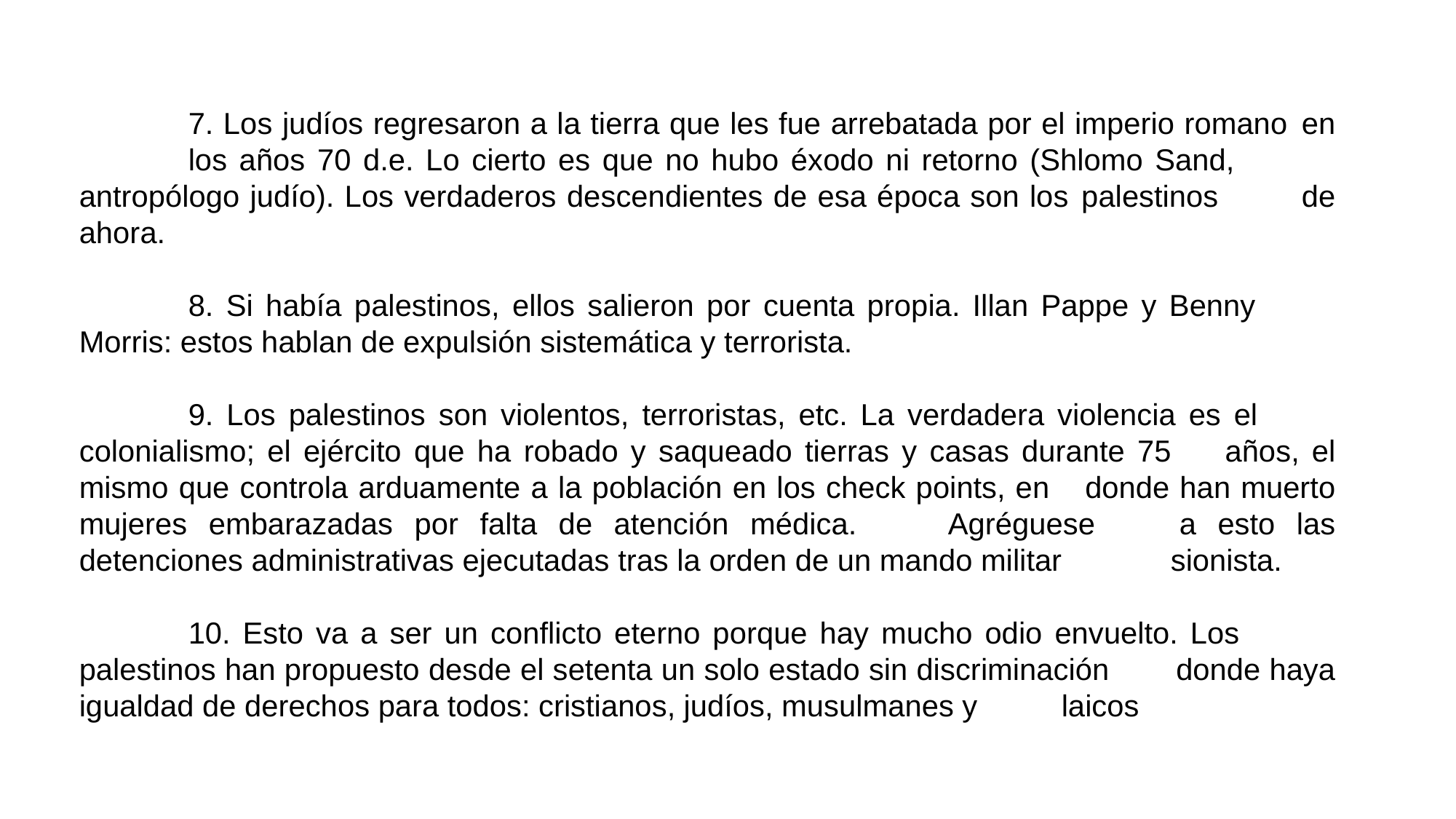

7. Los judíos regresaron a la tierra que les fue arrebatada por el imperio romano 	en 	los años 70 d.e. Lo cierto es que no hubo éxodo ni retorno (Shlomo Sand, 	antropólogo judío). Los verdaderos descendientes de esa época son los 	palestinos 	de ahora.

	8. Si había palestinos, ellos salieron por cuenta propia. Illan Pappe y Benny 	Morris: estos hablan de expulsión sistemática y terrorista.

	9. Los palestinos son violentos, terroristas, etc. La verdadera violencia es el 	colonialismo; el ejército que ha robado y saqueado tierras y casas durante 75 	años, el mismo que controla arduamente a la población en los check points, en 	donde han muerto mujeres embarazadas por falta de atención médica.  	Agréguese 	a esto las detenciones administrativas ejecutadas tras la orden de un mando militar 	sionista.

	10. Esto va a ser un conflicto eterno porque hay mucho odio envuelto. Los 	palestinos han propuesto desde el setenta un solo estado sin discriminación 	donde haya igualdad de derechos para todos: cristianos, judíos, musulmanes y 	laicos